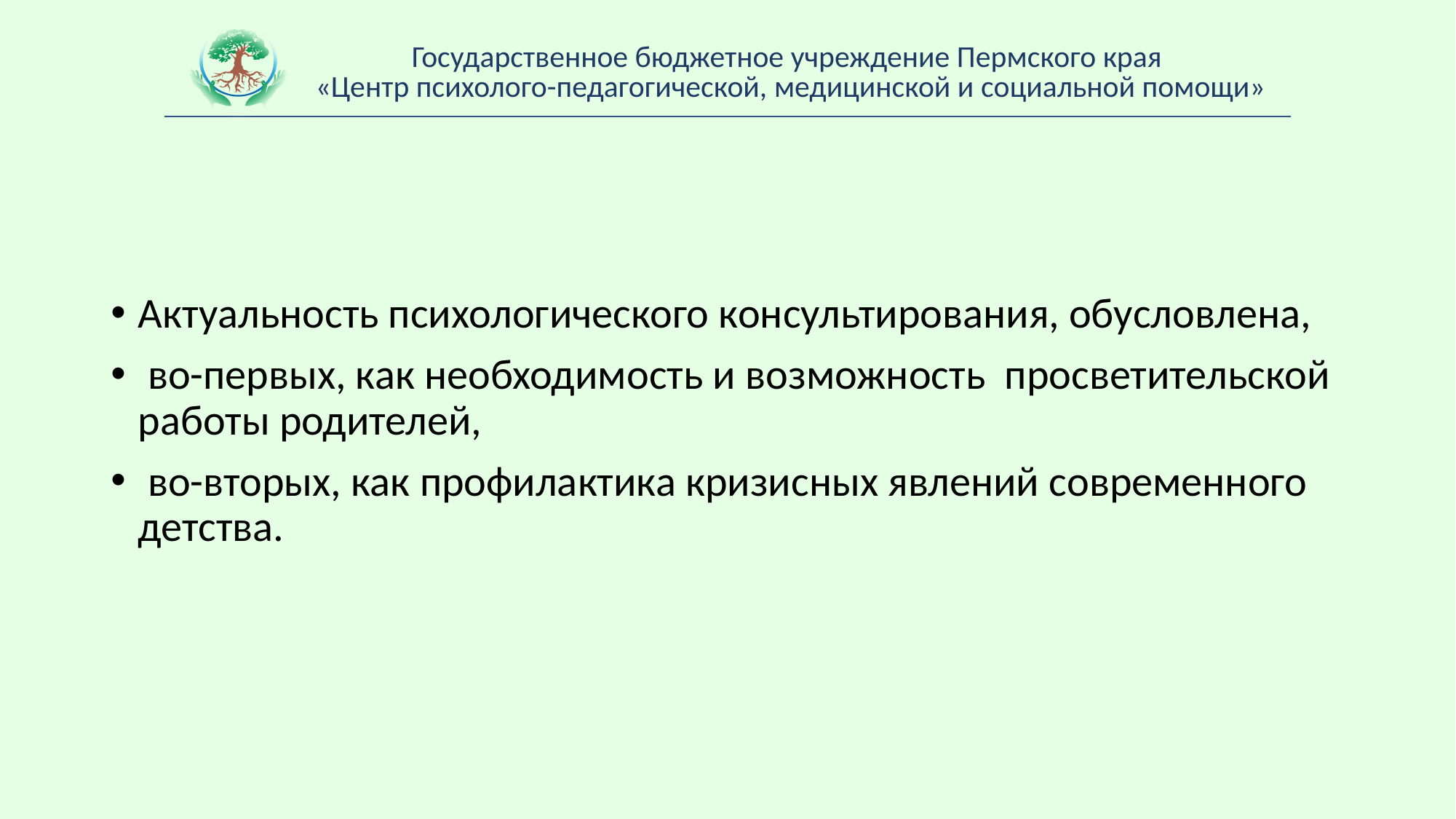

#
Актуальность психологического консультирования, обусловлена,
 во-первых, как необходимость и возможность  просветительской работы родителей,
 во-вторых, как профилактика кризисных явлений современного детства.